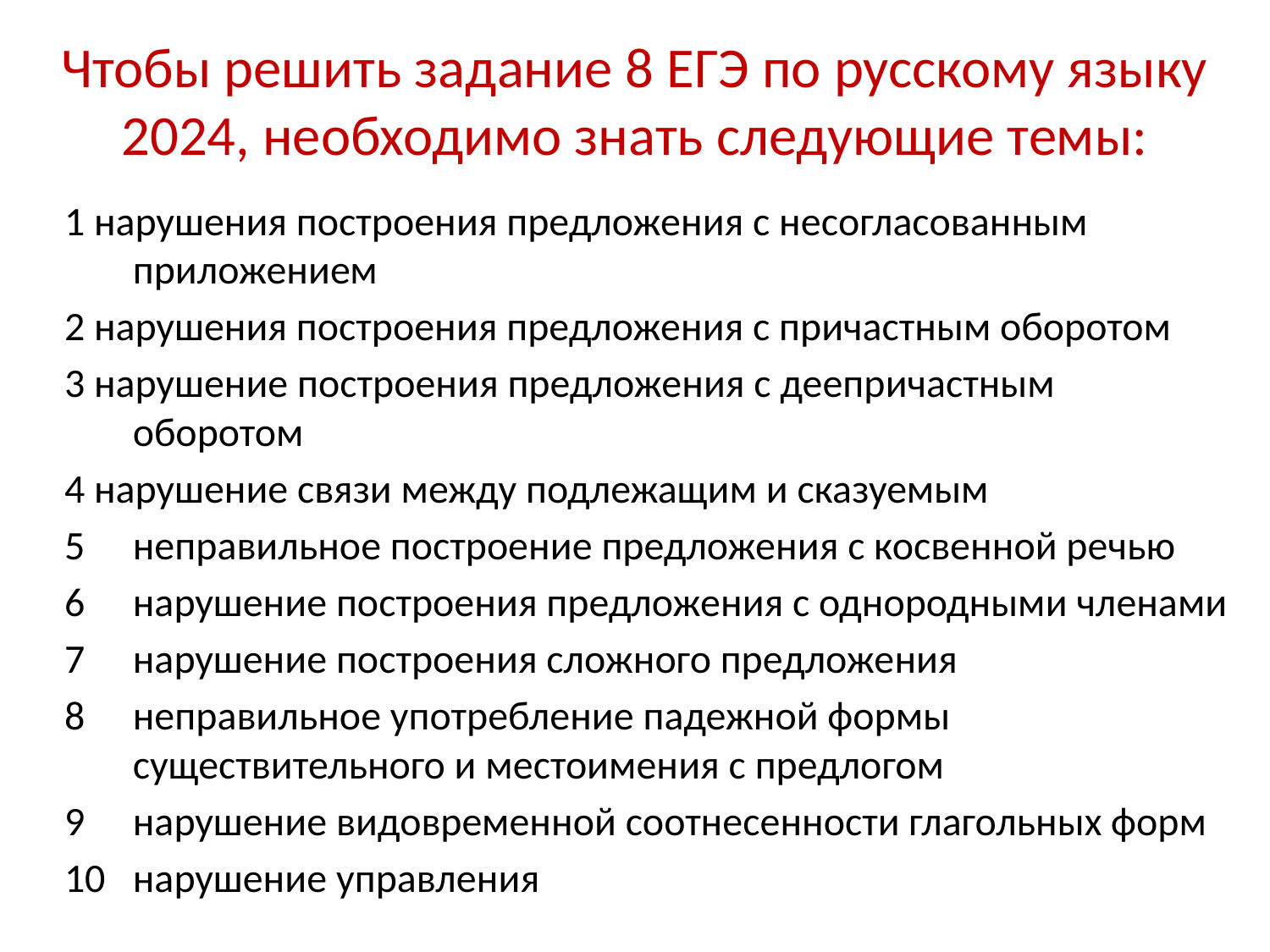

# Чтобы решить задание 8 ЕГЭ по русскому языку 2024, необходимо знать следующие темы:
1 нарушения построения предложения с несогласованным приложением
2 нарушения построения предложения с причастным оборотом
3 нарушение построения предложения с деепричастным оборотом
4 нарушение связи между подлежащим и сказуемым
неправильное построение предложения с косвенной речью
нарушение построения предложения с однородными членами
нарушение построения сложного предложения
неправильное употребление падежной формы существительного и местоимения с предлогом
нарушение видовременной соотнесенности глагольных форм
нарушение управления